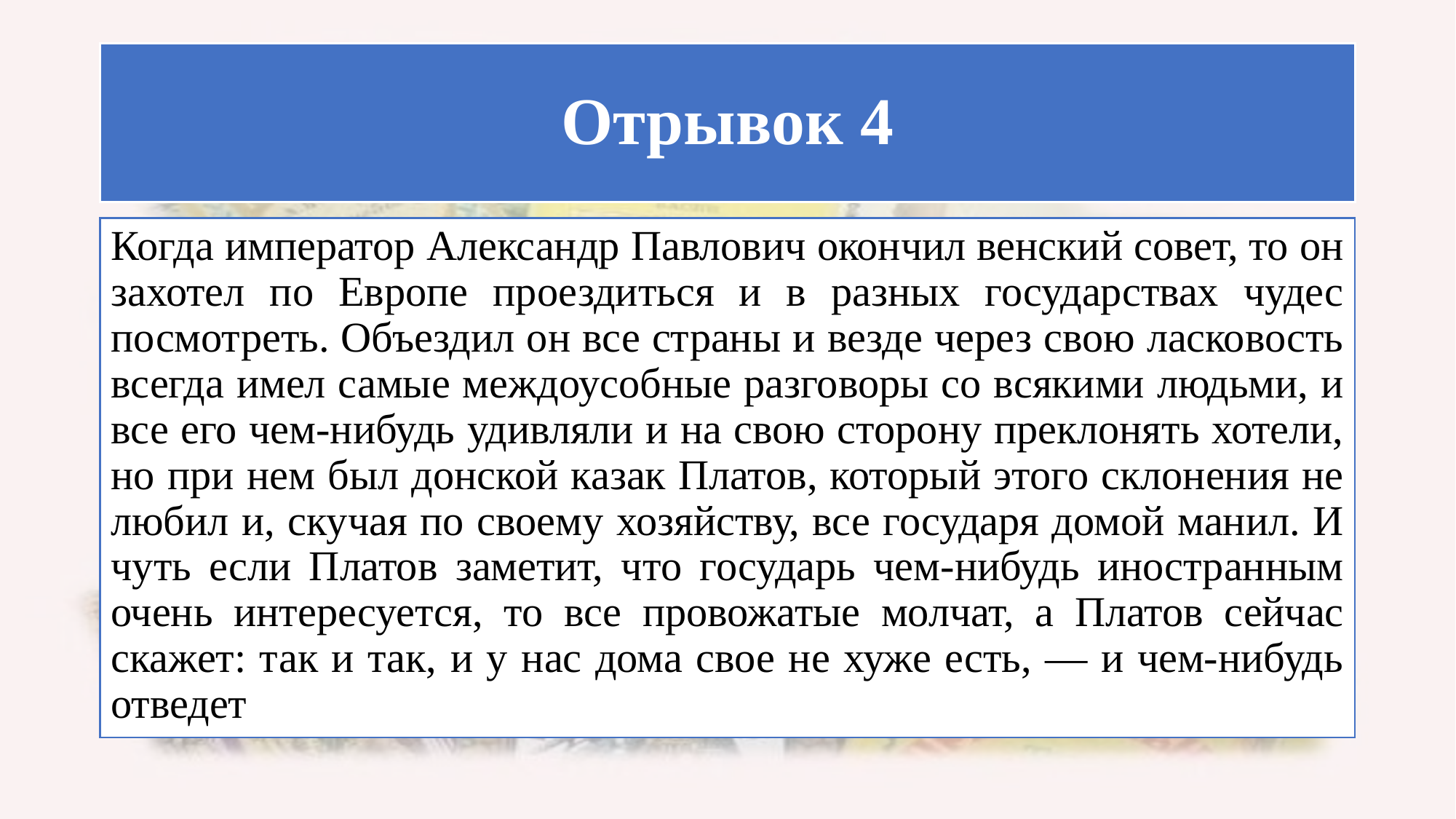

# Отрывок 4
Когда император Александр Павлович окончил венский совет, то он захотел по Европе проездиться и в разных государствах чудес посмотреть. Объездил он все страны и везде через свою ласковость всегда имел самые междоусобные разговоры со всякими людьми, и все его чем-нибудь удивляли и на свою сторону преклонять хотели, но при нем был донской казак Платов, который этого склонения не любил и, скучая по своему хозяйству, все государя домой манил. И чуть если Платов заметит, что государь чем-нибудь иностранным очень интересуется, то все провожатые молчат, а Платов сейчас скажет: так и так, и у нас дома свое не хуже есть, — и чем-нибудь отведет